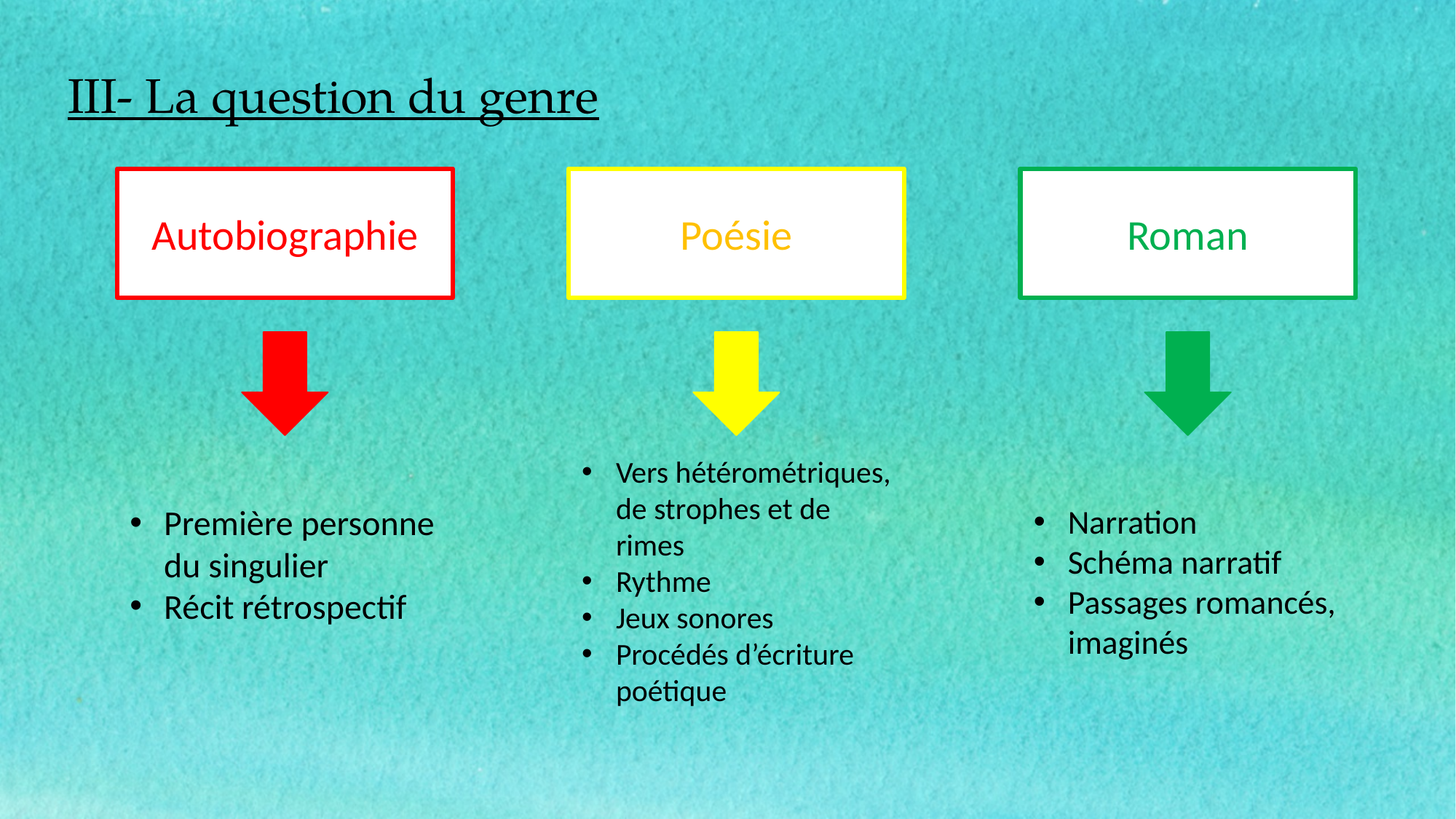

III- La question du genre
Autobiographie
Poésie
Roman

Vers hétérométriques, de strophes et de rimes
Rythme
Jeux sonores
Procédés d’écriture poétique
Première personne du singulier
Récit rétrospectif

Narration
Schéma narratif
Passages romancés, imaginés